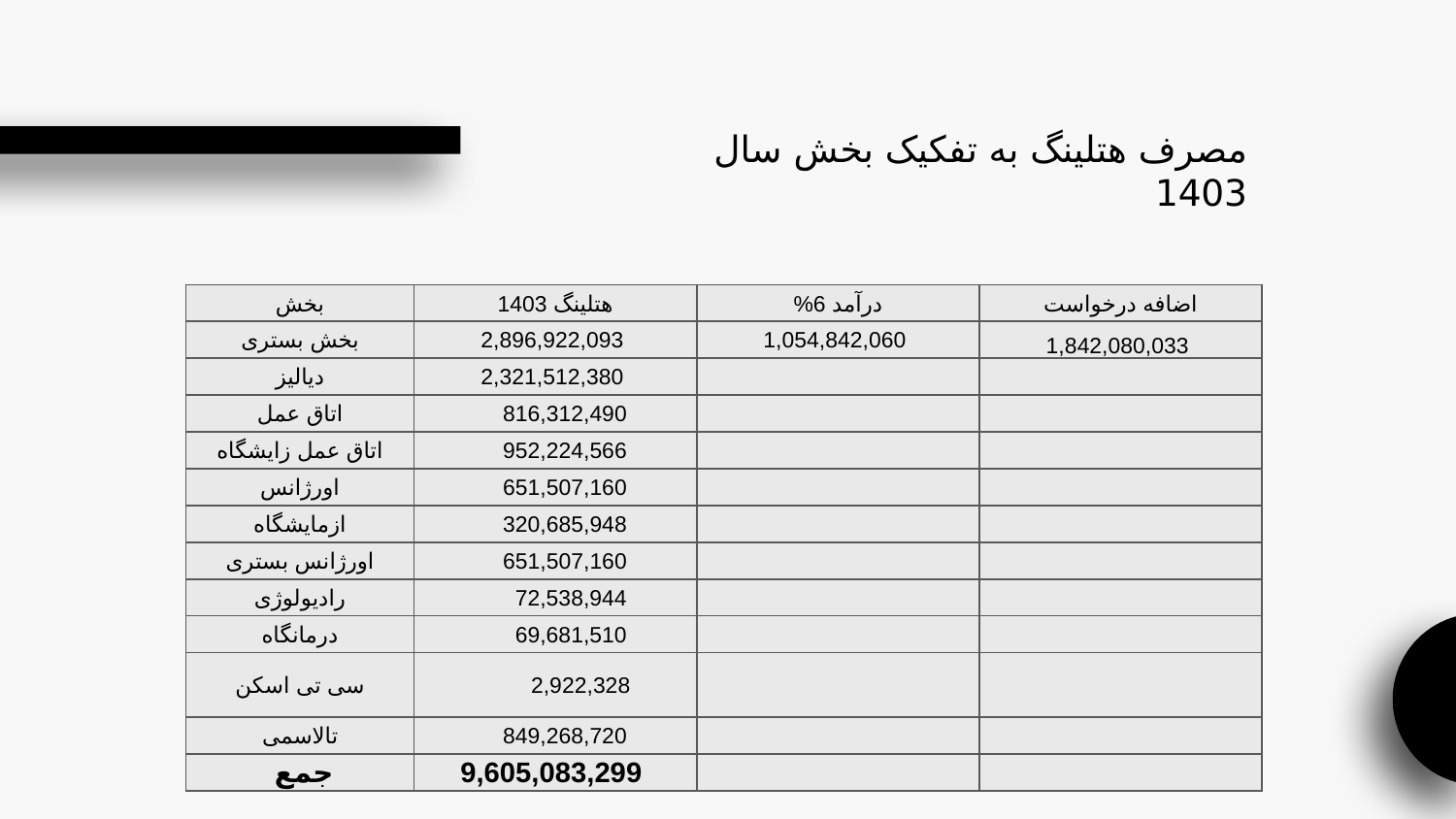

# مصرف هتلینگ به تفکیک بخش سال 1403

| بخش | هتلینگ 1403 | درآمد 6% | اضافه درخواست |
| --- | --- | --- | --- |
| بخش بستری | 2,896,922,093 | 1,054,842,060 | 1,842,080,033 |
| دیالیز | 2,321,512,380 |  |  |
| اتاق عمل | 816,312,490 |  |  |
| اتاق عمل زایشگاه | 952,224,566 |  |  |
| اورژانس | 651,507,160 |  |  |
| ازمایشگاه | 320,685,948 |  |  |
| اورژانس بستری | 651,507,160 |  |  |
| رادیولوژی | 72,538,944 |  |  |
| درمانگاه | 69,681,510 |  |  |
| سی تی اسکن | 2,922,328 |  |  |
| تالاسمی | 849,268,720 |  |  |
| جمع | 9,605,083,299 |  |  |